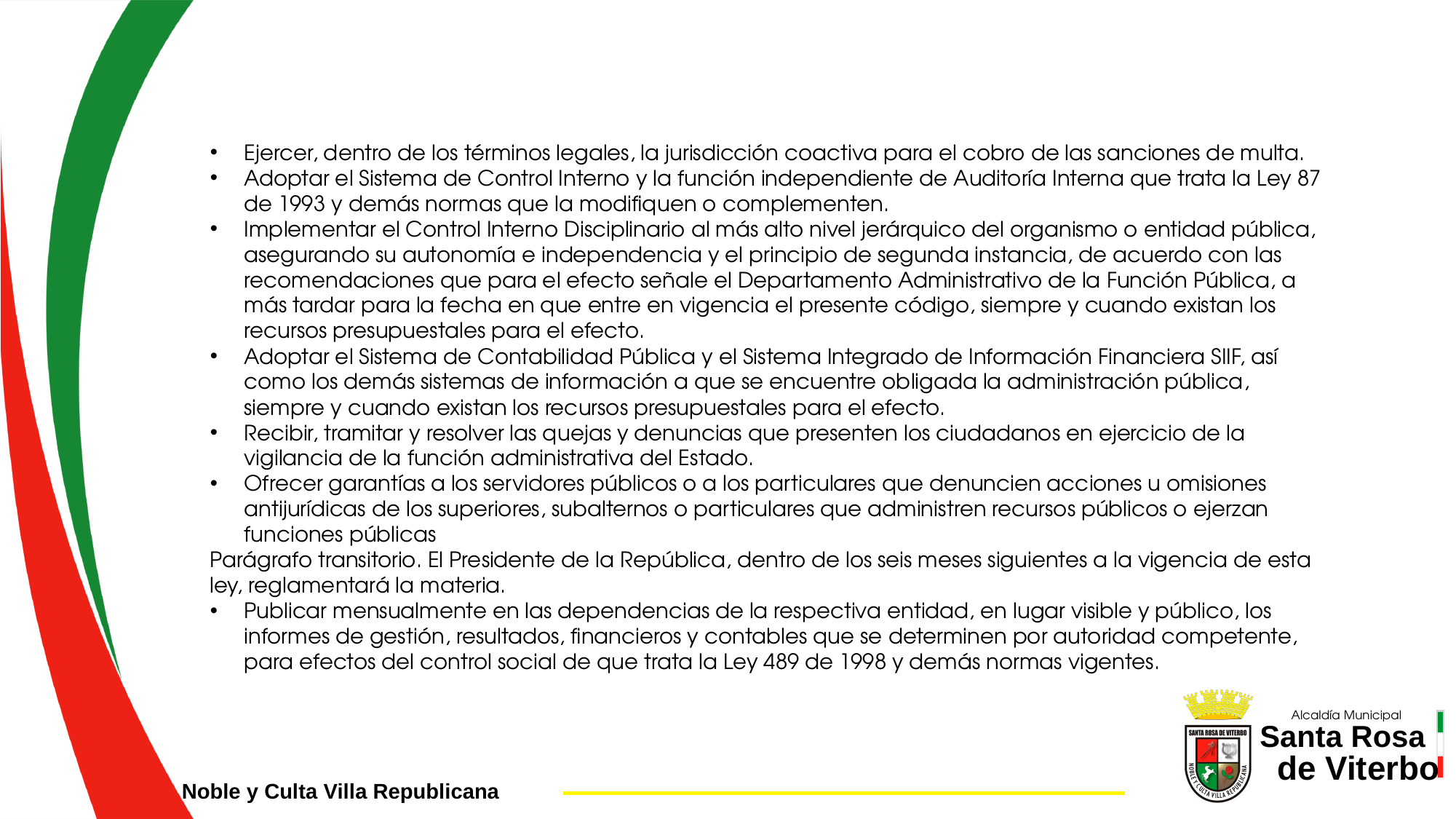

Ejercer, dentro de los términos legales, la jurisdicción coactiva para el cobro de las sanciones de multa.
Adoptar el Sistema de Control Interno y la función independiente de Auditoría Interna que trata la Ley 87 de 1993 y demás normas que la modifiquen o complementen.
Implementar el Control Interno Disciplinario al más alto nivel jerárquico del organismo o entidad pública, asegurando su autonomía e independencia y el principio de segunda instancia, de acuerdo con las recomendaciones que para el efecto señale el Departamento Administrativo de la Función Pública, a más tardar para la fecha en que entre en vigencia el presente código, siempre y cuando existan los recursos presupuestales para el efecto.
Adoptar el Sistema de Contabilidad Pública y el Sistema Integrado de Información Financiera SIIF, así como los demás sistemas de información a que se encuentre obligada la administración pública, siempre y cuando existan los recursos presupuestales para el efecto.
Recibir, tramitar y resolver las quejas y denuncias que presenten los ciudadanos en ejercicio de la vigilancia de la función administrativa del Estado.
Ofrecer garantías a los servidores públicos o a los particulares que denuncien acciones u omisiones antijurídicas de los superiores, subalternos o particulares que administren recursos públicos o ejerzan funciones públicas
Parágrafo transitorio. El Presidente de la República, dentro de los seis meses siguientes a la vigencia de esta ley, reglamentará la materia.
Publicar mensualmente en las dependencias de la respectiva entidad, en lugar visible y público, los informes de gestión, resultados, financieros y contables que se determinen por autoridad competente, para efectos del control social de que trata la Ley 489 de 1998 y demás normas vigentes.